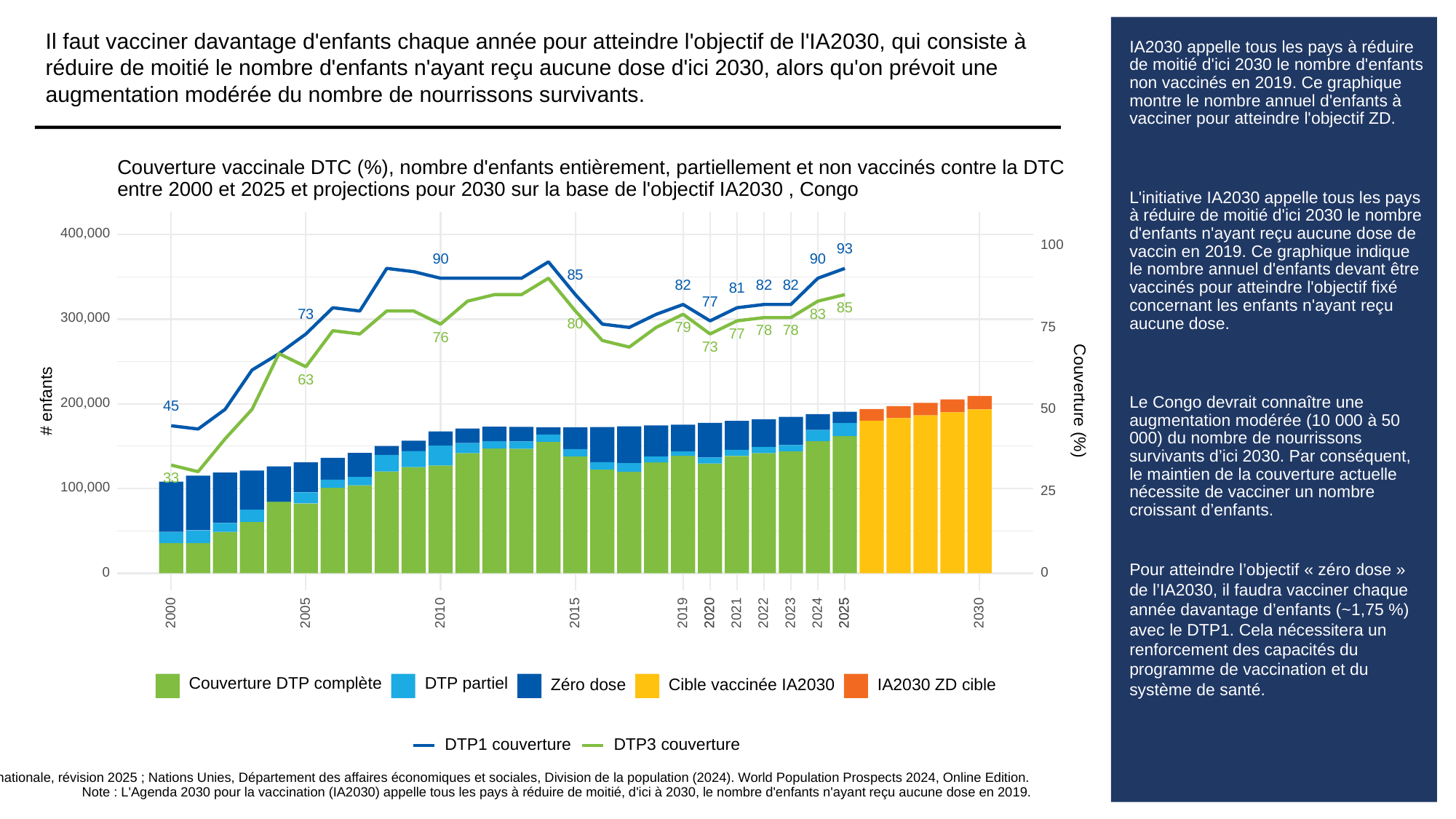

Il faut vacciner davantage d'enfants chaque année pour atteindre l'objectif de l'IA2030, qui consiste à réduire de moitié le nombre d'enfants n'ayant reçu aucune dose d'ici 2030, alors qu'on prévoit une augmentation modérée du nombre de nourrissons survivants.
# IA2030 appelle tous les pays à réduire de moitié d'ici 2030 le nombre d'enfants non vaccinés en 2019. Ce graphique montre le nombre annuel d'enfants à vacciner pour atteindre l'objectif ZD.

L'initiative IA2030 appelle tous les pays à réduire de moitié d'ici 2030 le nombre d'enfants n'ayant reçu aucune dose de vaccin en 2019. Ce graphique indique le nombre annuel d'enfants devant être vaccinés pour atteindre l'objectif fixé concernant les enfants n'ayant reçu aucune dose.

Le Congo devrait connaître une augmentation modérée (10 000 à 50 000) du nombre de nourrissons survivants d’ici 2030. Par conséquent, le maintien de la couverture actuelle nécessite de vacciner un nombre croissant d’enfants.

Pour atteindre l’objectif « zéro dose » de l’IA2030, il faudra vacciner chaque année davantage d’enfants (~1,75 %) avec le DTP1. Cela nécessitera un renforcement des capacités du programme de vaccination et du système de santé.

Couverture vaccinale DTC (%), nombre d'enfants entièrement, partiellement et non vaccinés contre la DTC
entre 2000 et 2025 et projections pour 2030 sur la base de l'objectif IA2030 , Congo

400,000

100
93
90
90

85

82
82
82
81
77
85
83
73
300,000
80

79
75
78
78
77
76
73

63
Couverture (%)
# enfants

200,000

45

50

33

100,000

25

0
0

2023
2030
2000
2005
2010
2015
2019
2020
2020
2021
2022
2024
2025
2025

Couverture DTP complète
DTP partiel
Cible vaccinée IA2030
Zéro dose
IA2030 ZD cible
DTP3 couverture
DTP1 couverture

Sources : Estimations OMS/UNICEF de la couverture vaccinale nationale, révision 2025 ; Nations Unies, Département des affaires économiques et sociales, Division de la population (2024). World Population Prospects 2024, Online Edition.
Note : L'Agenda 2030 pour la vaccination (IA2030) appelle tous les pays à réduire de moitié, d'ici à 2030, le nombre d'enfants n'ayant reçu aucune dose en 2019.